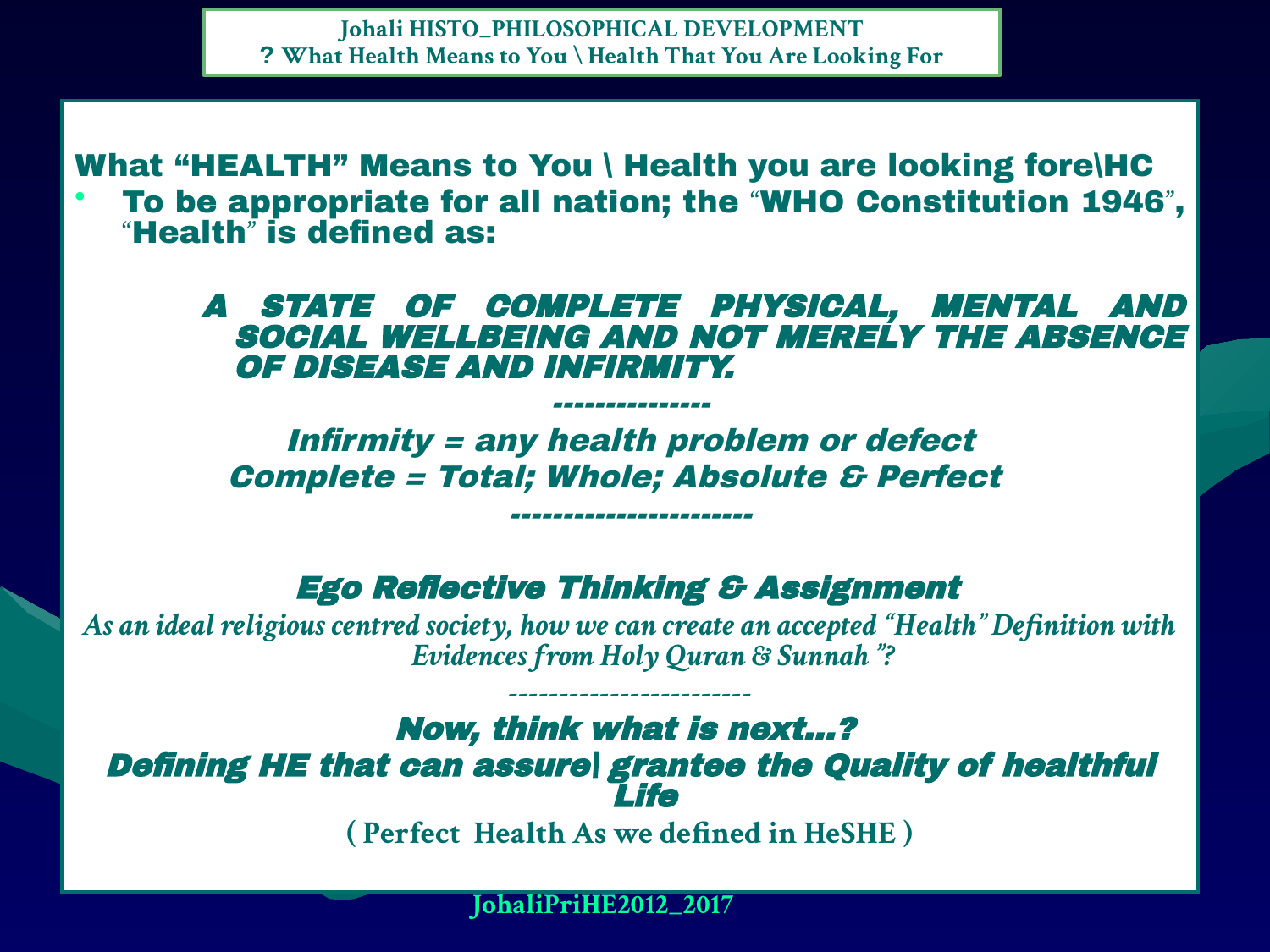

Johali HISTO_PHILOSOPHICAL DEVELOPMENT
What Health Means to You \ Health That You Are Looking For ?

What “HEALTH” Means to You \ Health you are looking fore\HC
To be appropriate for all nation; the “WHO Constitution 1946”, “Health” is defined as:

A STATE OF COMPLETE PHYSICAL, MENTAL AND SOCIAL WELLBEING AND NOT MERELY THE ABSENCE OF DISEASE AND INFIRMITY.
---------------
Infirmity = any health problem or defect
Complete = Total; Whole; Absolute & Perfect
-----------------------

Ego Reflective Thinking & Assignment
As an ideal religious centred society, how we can create an accepted “Health” Definition with Evidences from Holy Quran & Sunnah ”?
------------------------
Now, think what is next…?
Defining HE that can assure\ grantee the Quality of healthful Life
( Perfect  Health As we defined in HeSHE )
JohaliPriHE2012_2017